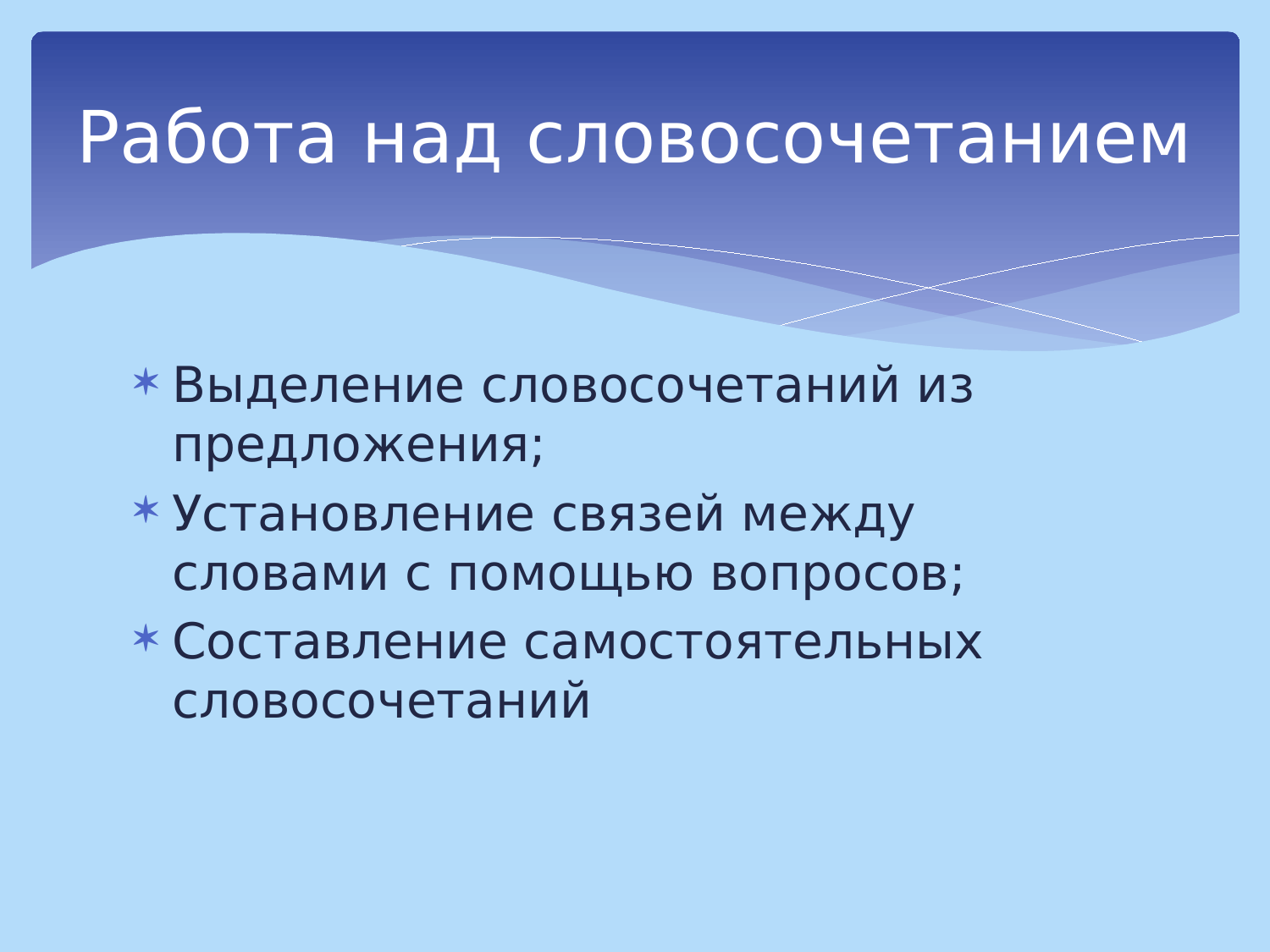

# Работа над словосочетанием

Выделение словосочетаний из предложения;
Установление связей между словами с помощью вопросов;
Составление самостоятельных словосочетаний